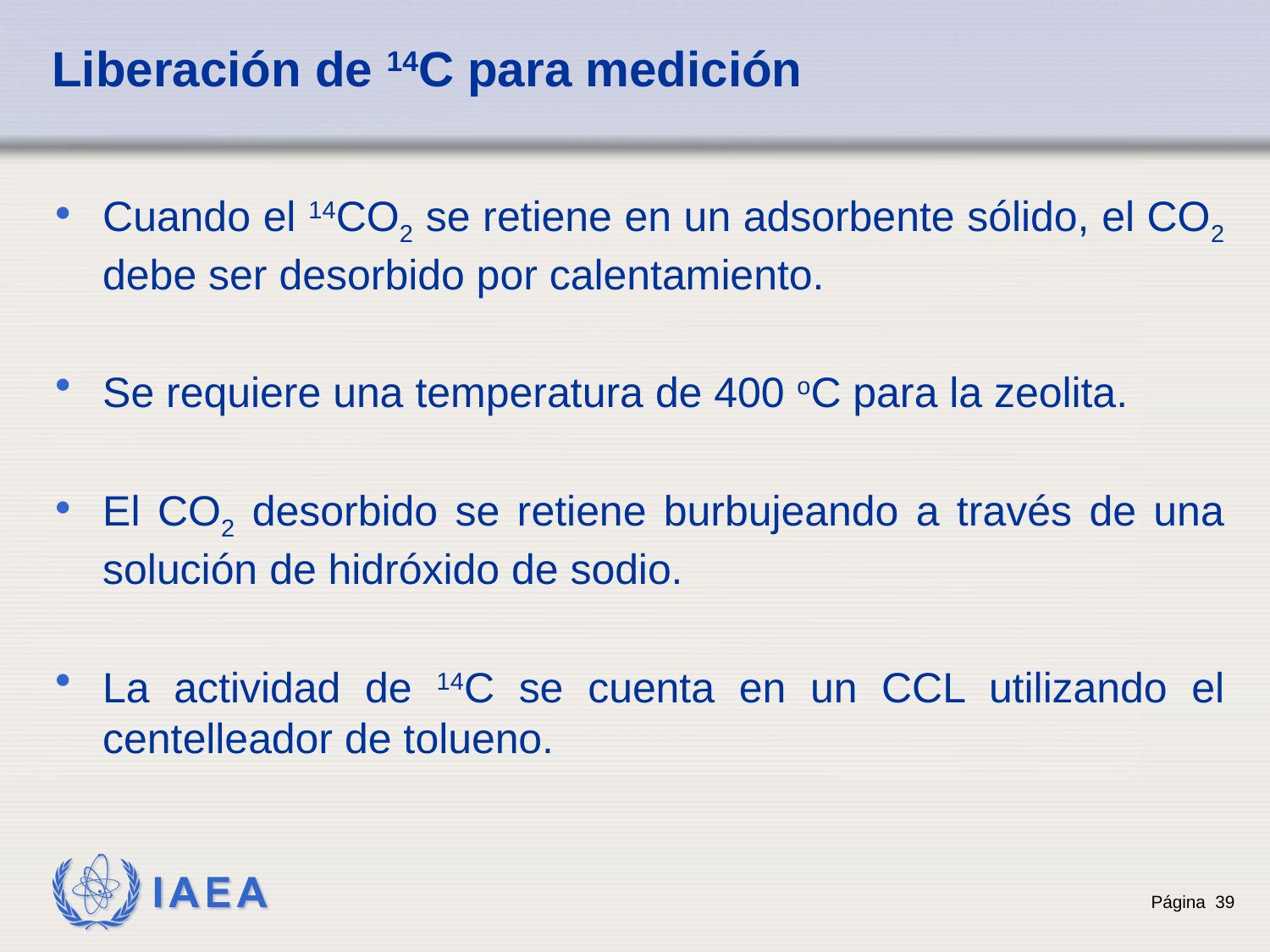

# Liberación de 14C para medición
Cuando el 14CO2 se retiene en un adsorbente sólido, el CO2 debe ser desorbido por calentamiento.

Se requiere una temperatura de 400 oC para la zeolita.

El CO2 desorbido se retiene burbujeando a través de una solución de hidróxido de sodio.

La actividad de 14C se cuenta en un CCL utilizando el centelleador de tolueno.

Página  39